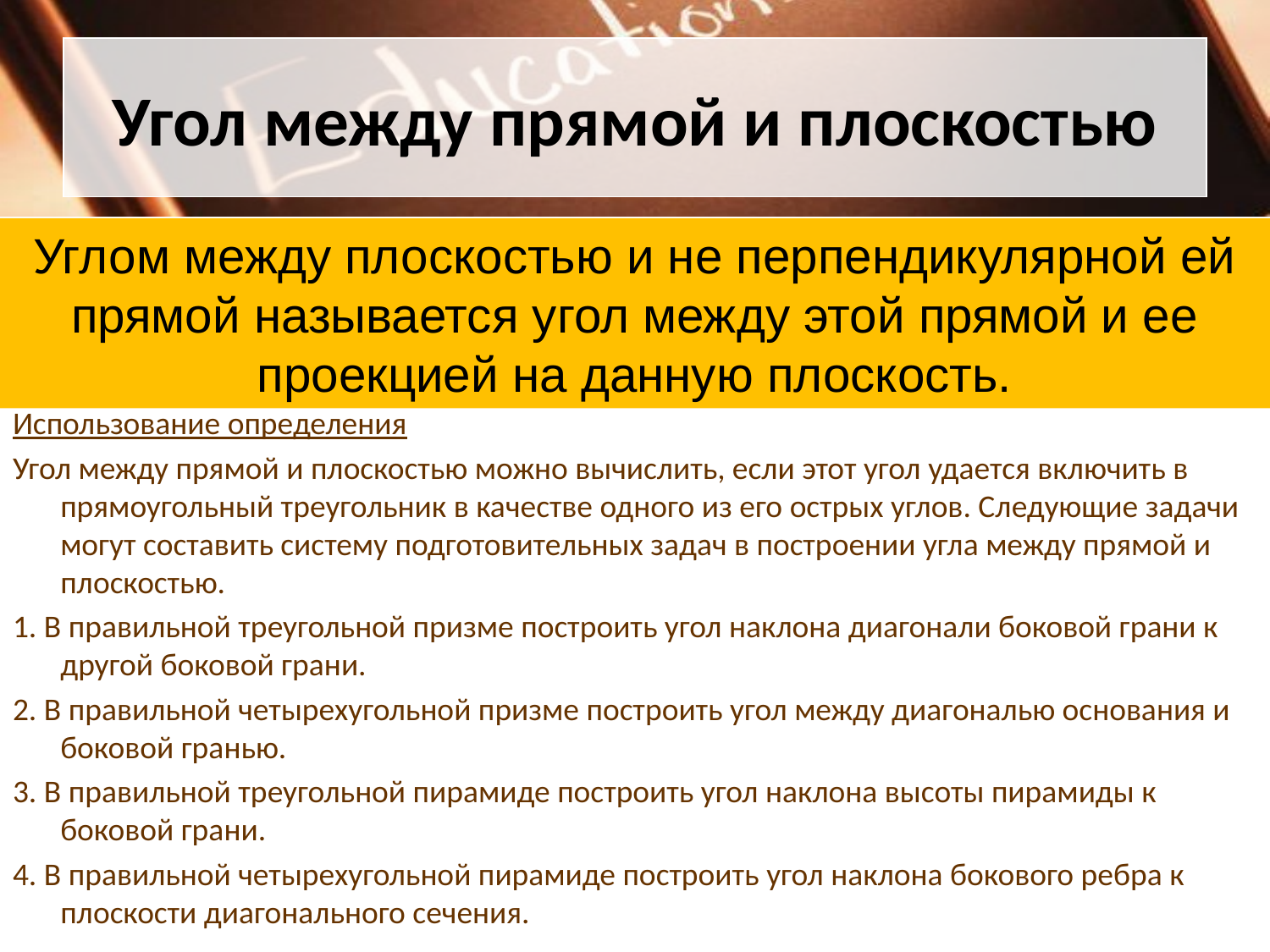

# Угол между прямой и плоскостью
Углом между плоскостью и не перпендикулярной ей прямой называется угол между этой прямой и ее проекцией на данную плоскость.
Использование определения
Угол между прямой и плоскостью можно вычислить, если этот угол удается включить в прямоугольный треугольник в качестве одного из его острых углов. Следующие задачи могут составить систему подготовительных задач в построении угла между прямой и плоскостью.
1. В правильной треугольной призме построить угол наклона диагонали боковой грани к другой боковой грани.
2. В правильной четырехугольной призме построить угол между диагональю основания и боковой гранью.
3. В правильной треугольной пирамиде построить угол наклона высоты пирамиды к боковой грани.
4. В правильной четырехугольной пирамиде построить угол наклона бокового ребра к плоскости диагонального сечения.